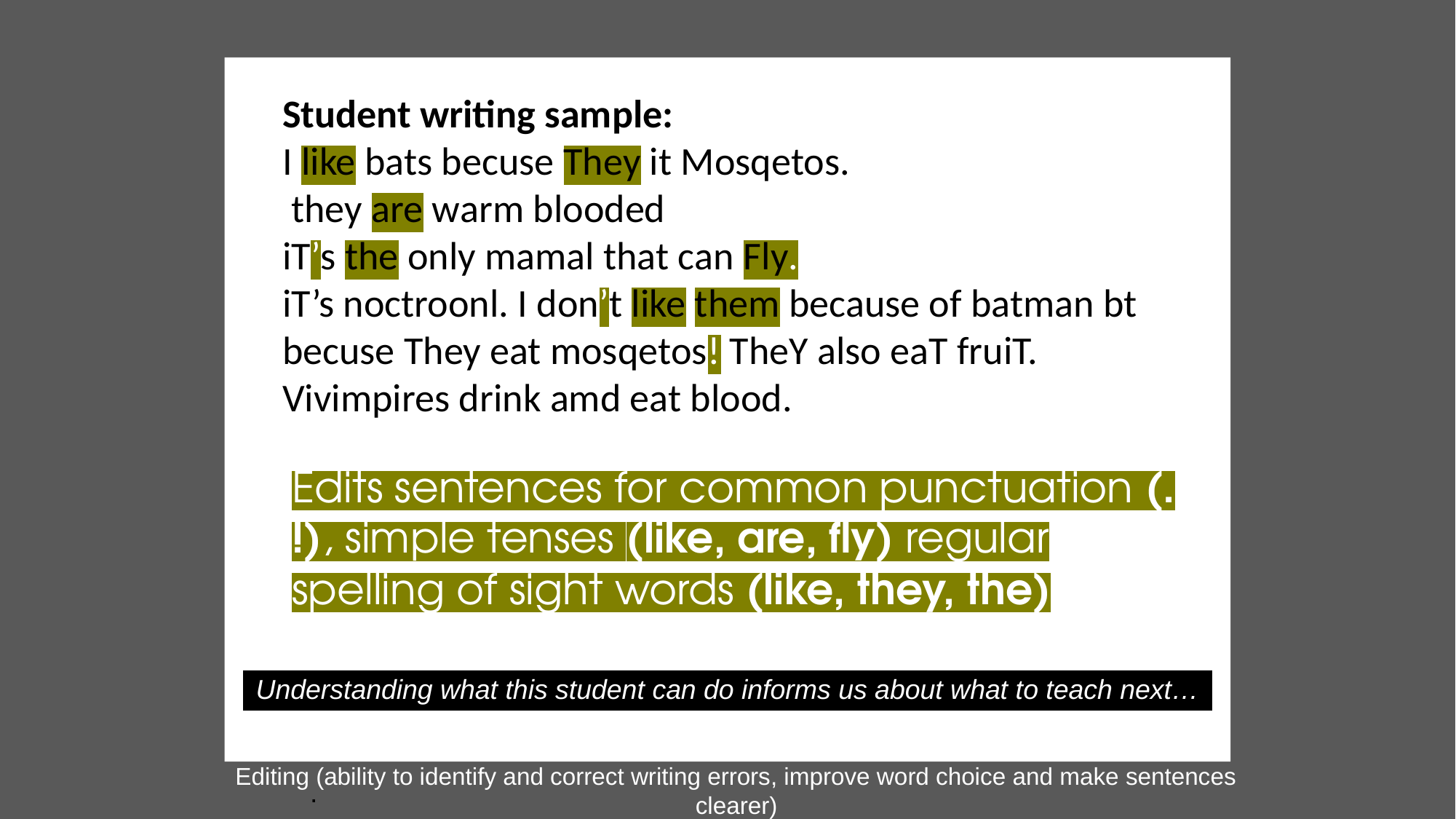

Student writing sample:
I like bats becuse They it Mosqetos.
 they are warm blooded
iT’s the only mamal that can Fly.
iT’s noctroonl. I don’t like them because of batman bt becuse They eat mosqetos! TheY also eaT fruiT. Vivimpires drink amd eat blood.
Edits sentences for common punctuation (. !), simple tenses (like, are, fly) regular spelling of sight words (like, they, the)
Understanding what this student can do informs us about what to teach next…
Editing (ability to identify and correct writing errors, improve word choice and make sentences clearer)
.